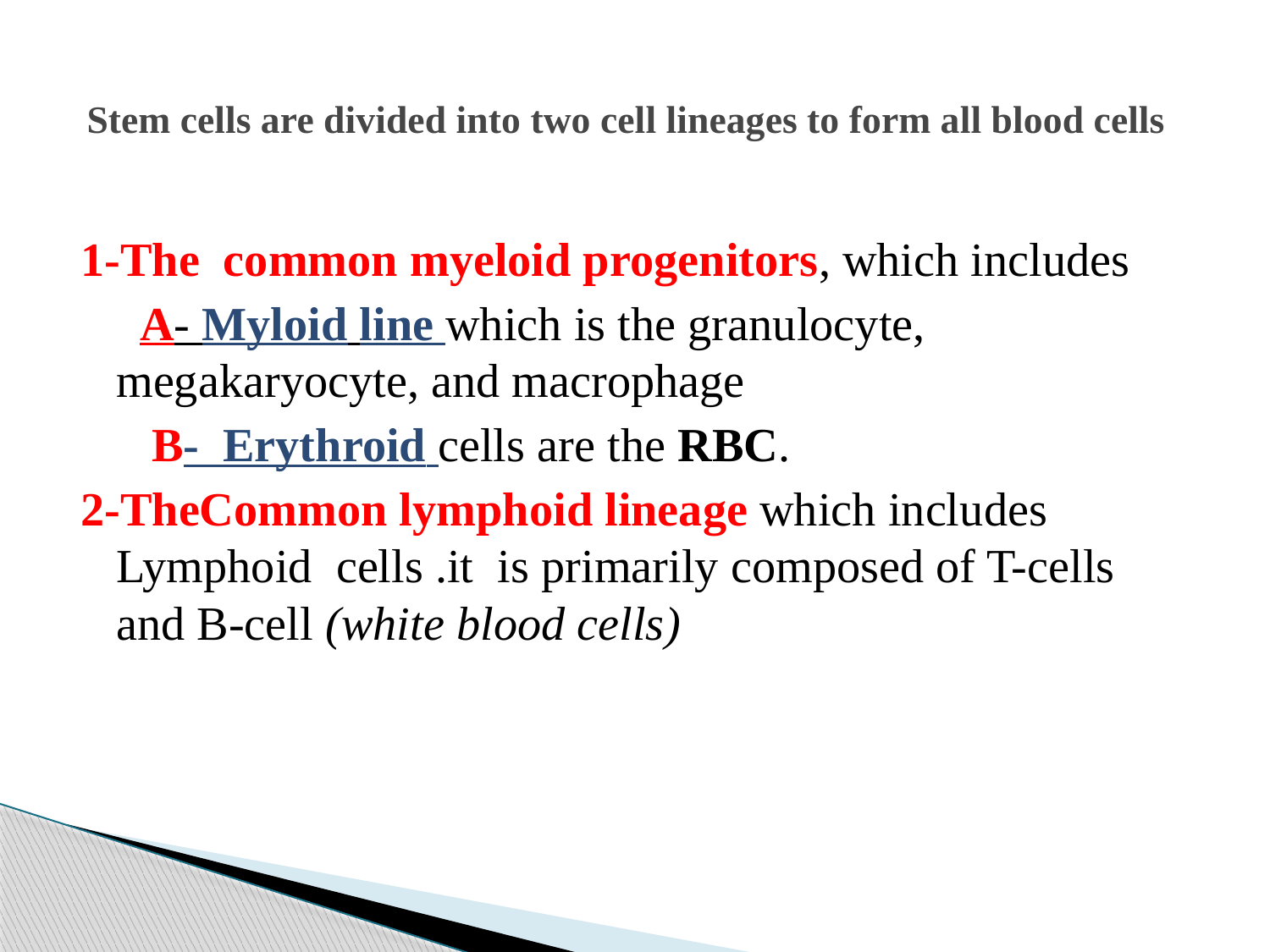

# Stem cells are divided into two cell lineages to form all blood cells
1-The  common myeloid progenitors, which includes
     A- Myloid line which is the granulocyte, megakaryocyte, and macrophage
      B-  Erythroid cells are the RBC.
2-TheCommon lymphoid lineage which includes Lymphoid  cells .it  is primarily composed of T-cells and B-cell (white blood cells)